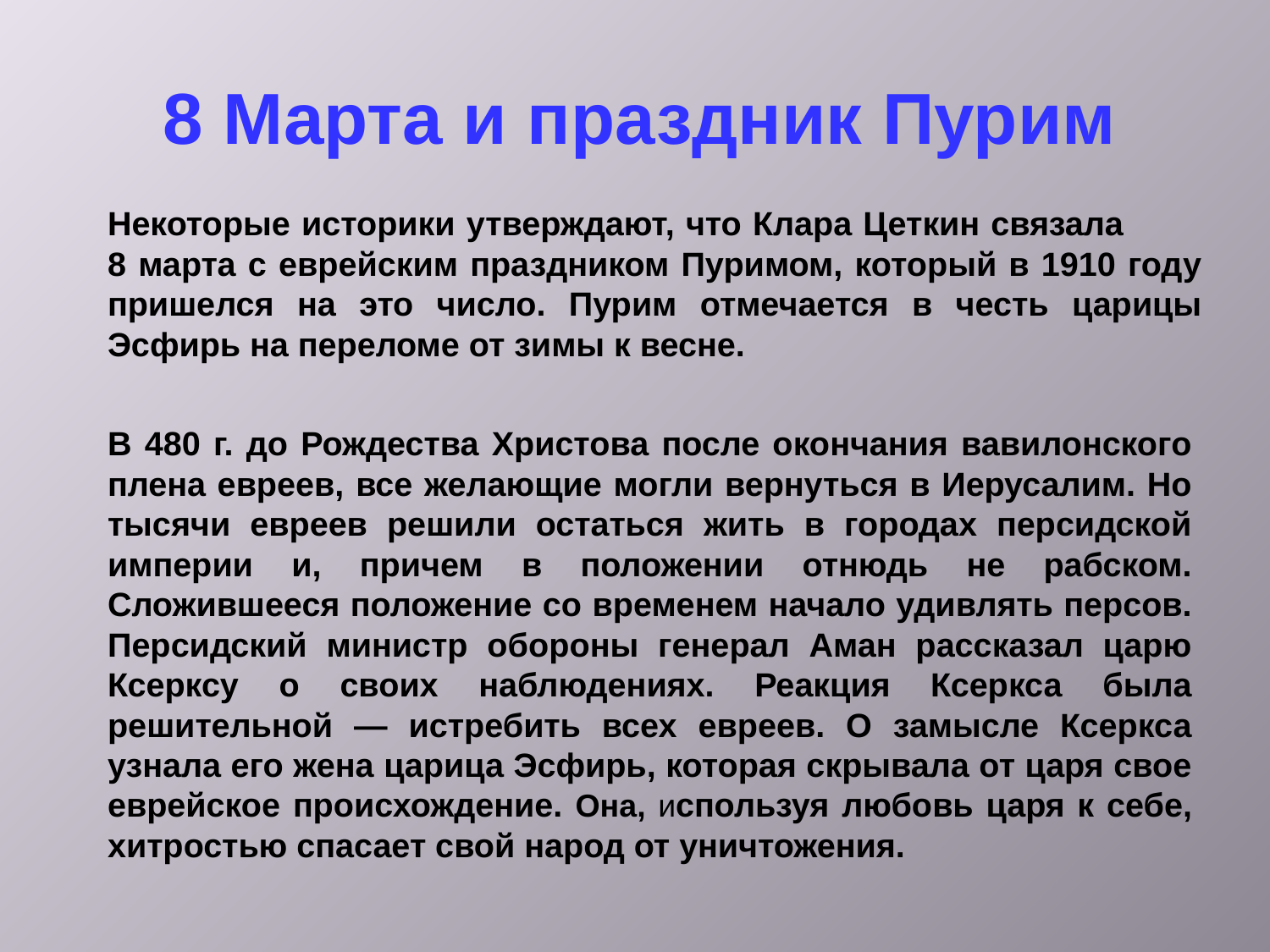

# 8 Марта и праздник Пурим
Некоторые историки утверждают, что Клара Цеткин связала        8 марта с еврейским праздником Пуримом, который в 1910 году пришелся на это число. Пурим отмечается в честь царицы Эсфирь на переломе от зимы к весне.
В 480 г. до Рождества Христова после окончания вавилонского плена евреев, все желающие могли вернуться в Иерусалим. Но тысячи евреев решили остаться жить в городах персидской империи и, причем в положении отнюдь не рабском. Сложившееся положение со временем начало удивлять персов. Персидский министр обороны генерал Аман рассказал царю Ксерксу о своих наблюдениях. Реакция Ксеркса была решительной — истребить всех евреев. О замысле Ксеркса узнала его жена царица Эсфирь, которая скрывала от царя свое еврейское происхождение. Она, используя любовь царя к себе, хитростью спасает свой народ от уничтожения.